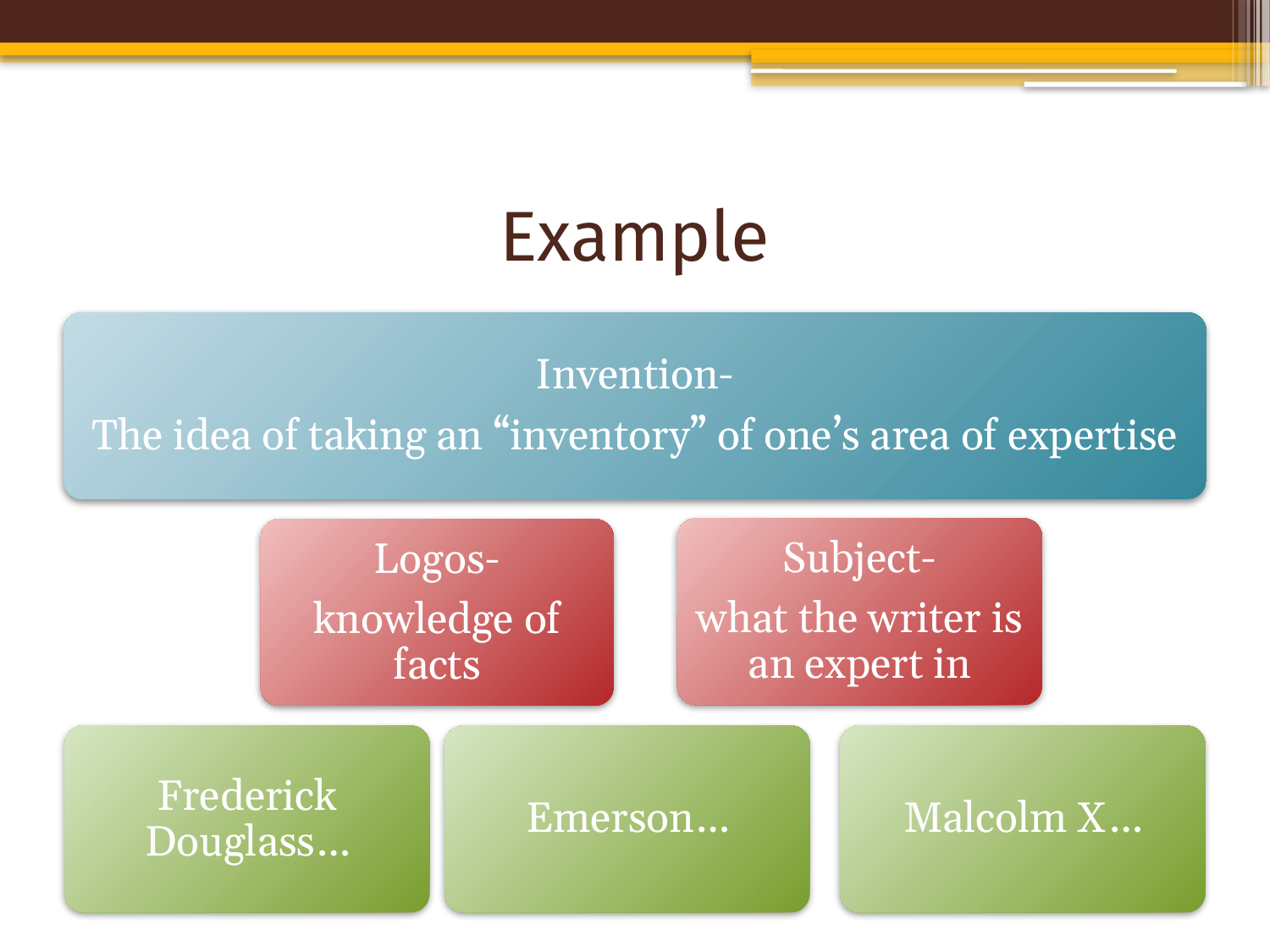

# Example
Invention-
The idea of taking an “inventory” of one’s area of expertise
Logos-
knowledge of facts
Frederick Douglass…
Emerson…
Subject-
what the writer is an expert in
Malcolm X…